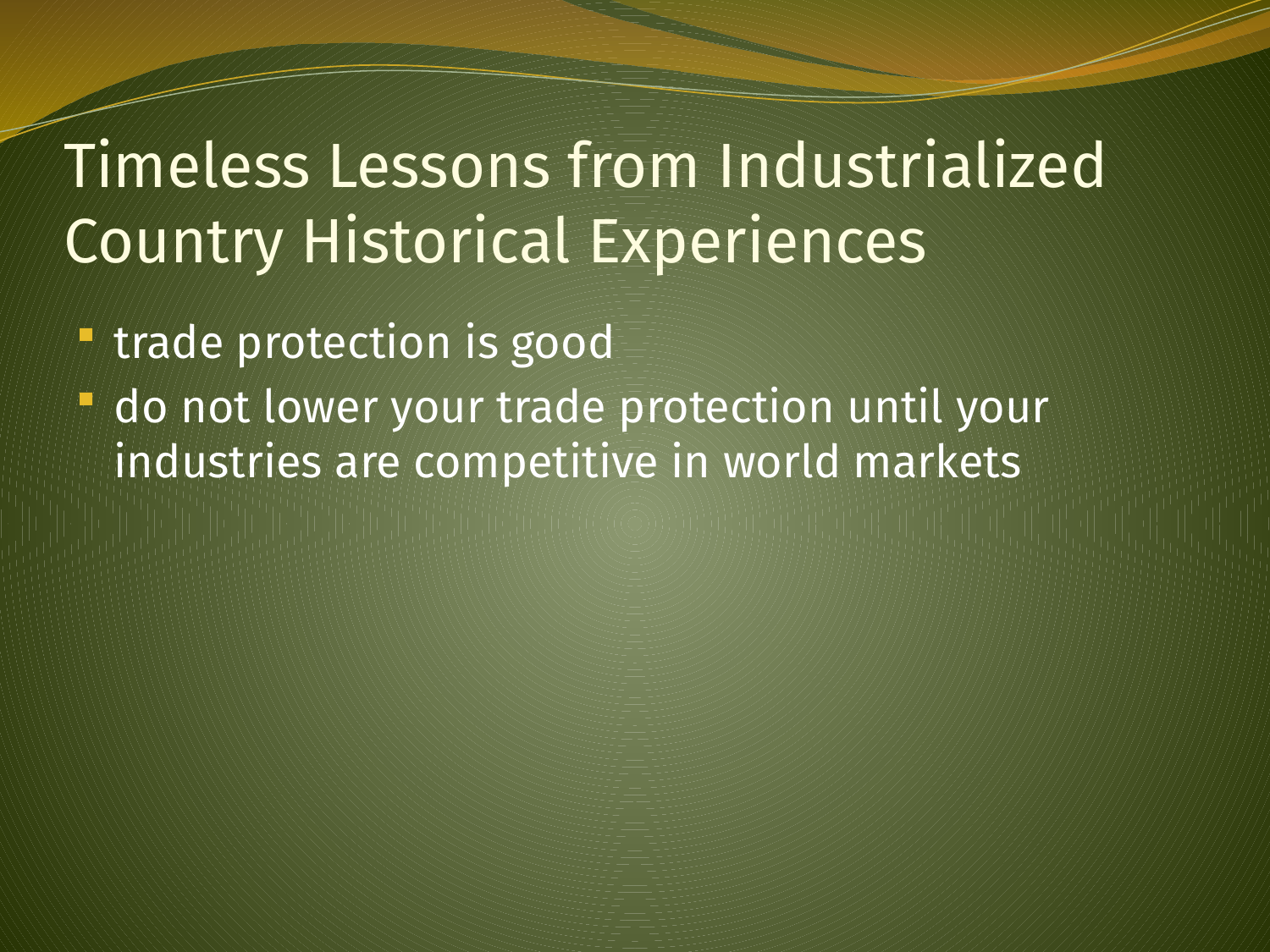

# Timeless Lessons from Industrialized Country Historical Experiences
trade protection is good
do not lower your trade protection until your industries are competitive in world markets